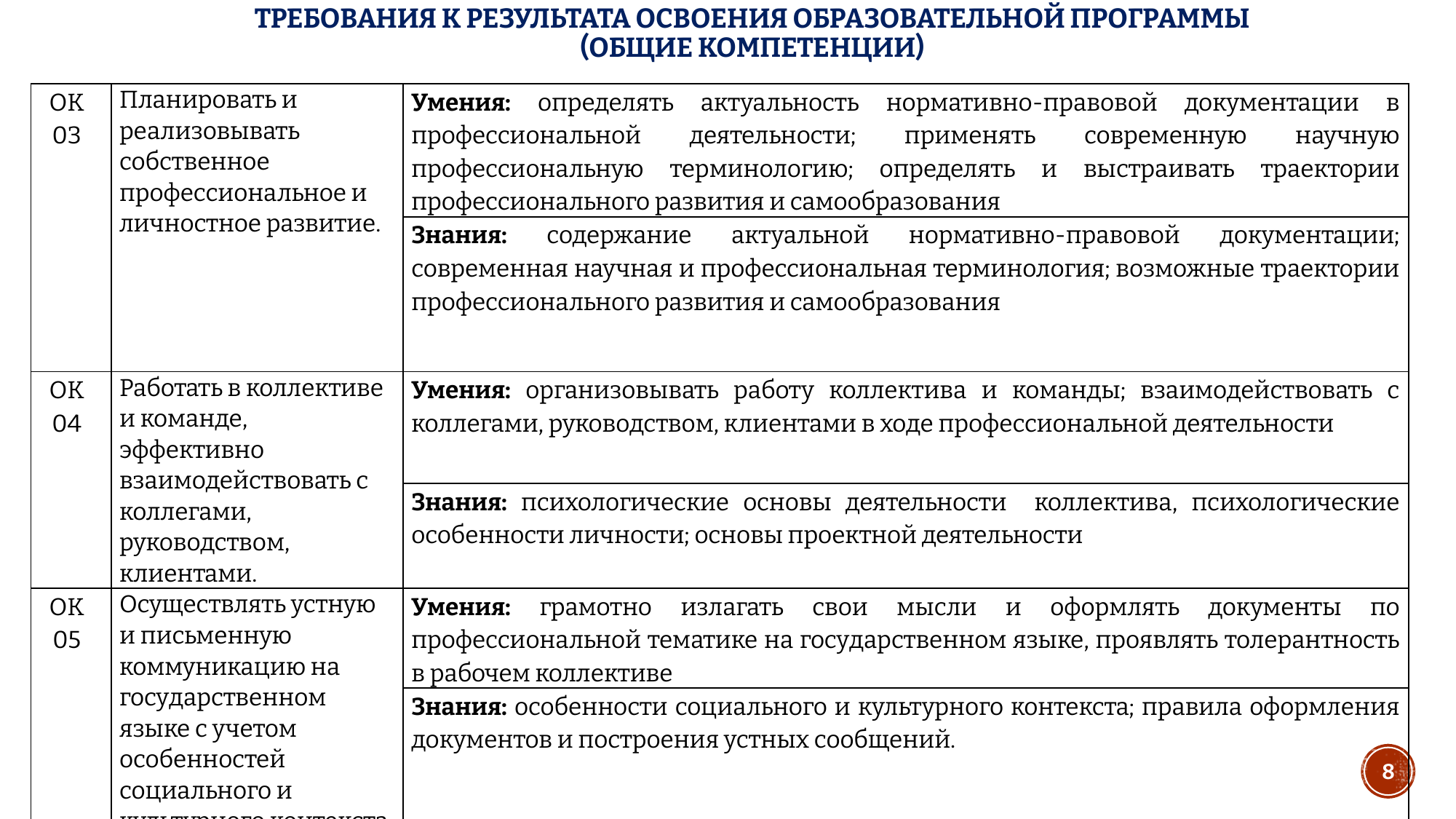

# Требования к результата освоения образовательной программы (Общие компетенции)
| ОК 03 | Планировать и реализовывать собственное профессиональное и личностное развитие. | Умения: определять актуальность нормативно-правовой документации в профессиональной деятельности; применять современную научную профессиональную терминологию; определять и выстраивать траектории профессионального развития и самообразования |
| --- | --- | --- |
|  |  | Знания: содержание актуальной нормативно-правовой документации; современная научная и профессиональная терминология; возможные траектории профессионального развития и самообразования |
| ОК 04 | Работать в коллективе и команде, эффективно взаимодействовать с коллегами, руководством, клиентами. | Умения: организовывать работу коллектива и команды; взаимодействовать с коллегами, руководством, клиентами в ходе профессиональной деятельности |
|  |  | Знания: психологические основы деятельности коллектива, психологические особенности личности; основы проектной деятельности |
| ОК 05 | Осуществлять устную и письменную коммуникацию на государственном языке с учетом особенностей социального и культурного контекста. | Умения: грамотно излагать свои мысли и оформлять документы по профессиональной тематике на государственном языке, проявлять толерантность в рабочем коллективе |
|  |  | Знания: особенности социального и культурного контекста; правила оформления документов и построения устных сообщений. |
8